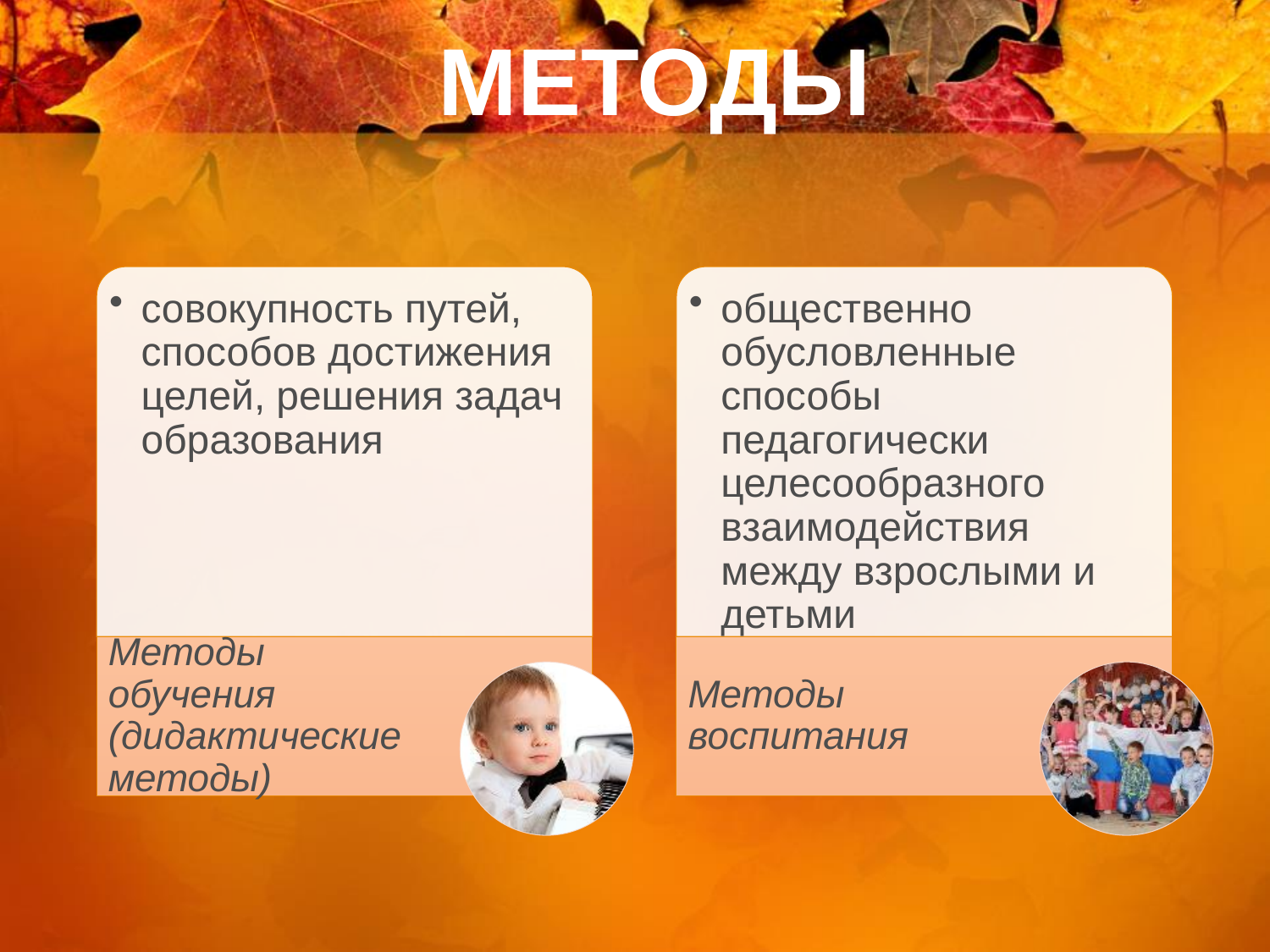

МЕТОДЫ
совокупность путей, способов достижения целей, решения задач образования
Методы обучения (дидактические методы)
общественно обусловленные способы педагогически целесообразного взаимодействия между взрослыми и детьми
Методы воспитания